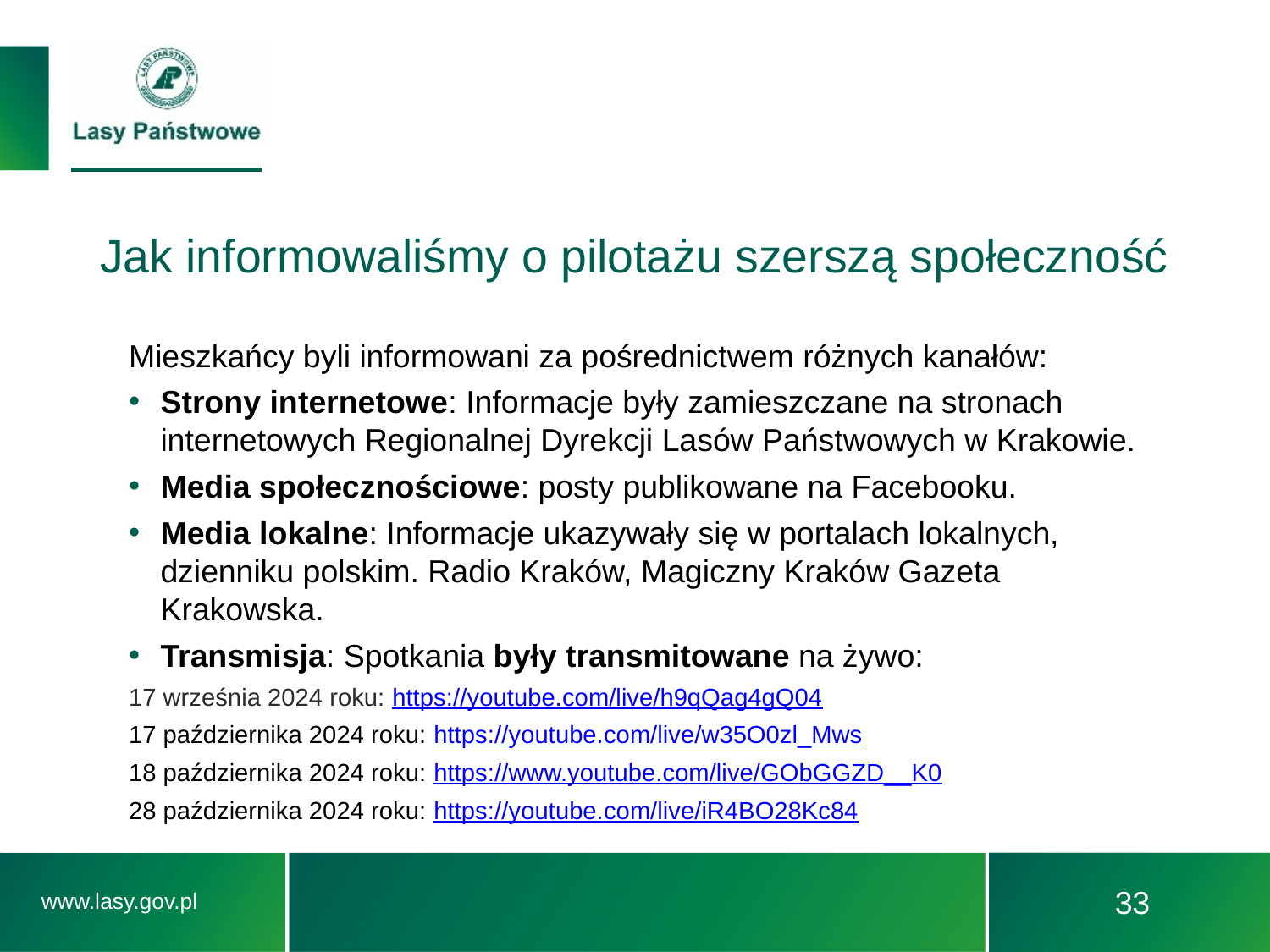

# Jak informowaliśmy o pilotażu szerszą społeczność
Mieszkańcy byli informowani za pośrednictwem różnych kanałów:
Strony internetowe: Informacje były zamieszczane na stronach internetowych Regionalnej Dyrekcji Lasów Państwowych w Krakowie.
Media społecznościowe: posty publikowane na Facebooku.
Media lokalne: Informacje ukazywały się w portalach lokalnych, dzienniku polskim. Radio Kraków, Magiczny Kraków Gazeta Krakowska.
Transmisja: Spotkania były transmitowane na żywo:
17 września 2024 roku: https://youtube.com/live/h9qQag4gQ04
17 października 2024 roku: https://youtube.com/live/w35O0zl_Mws
18 października 2024 roku: https://www.youtube.com/live/GObGGZD__K0
28 października 2024 roku: https://youtube.com/live/iR4BO28Kc84